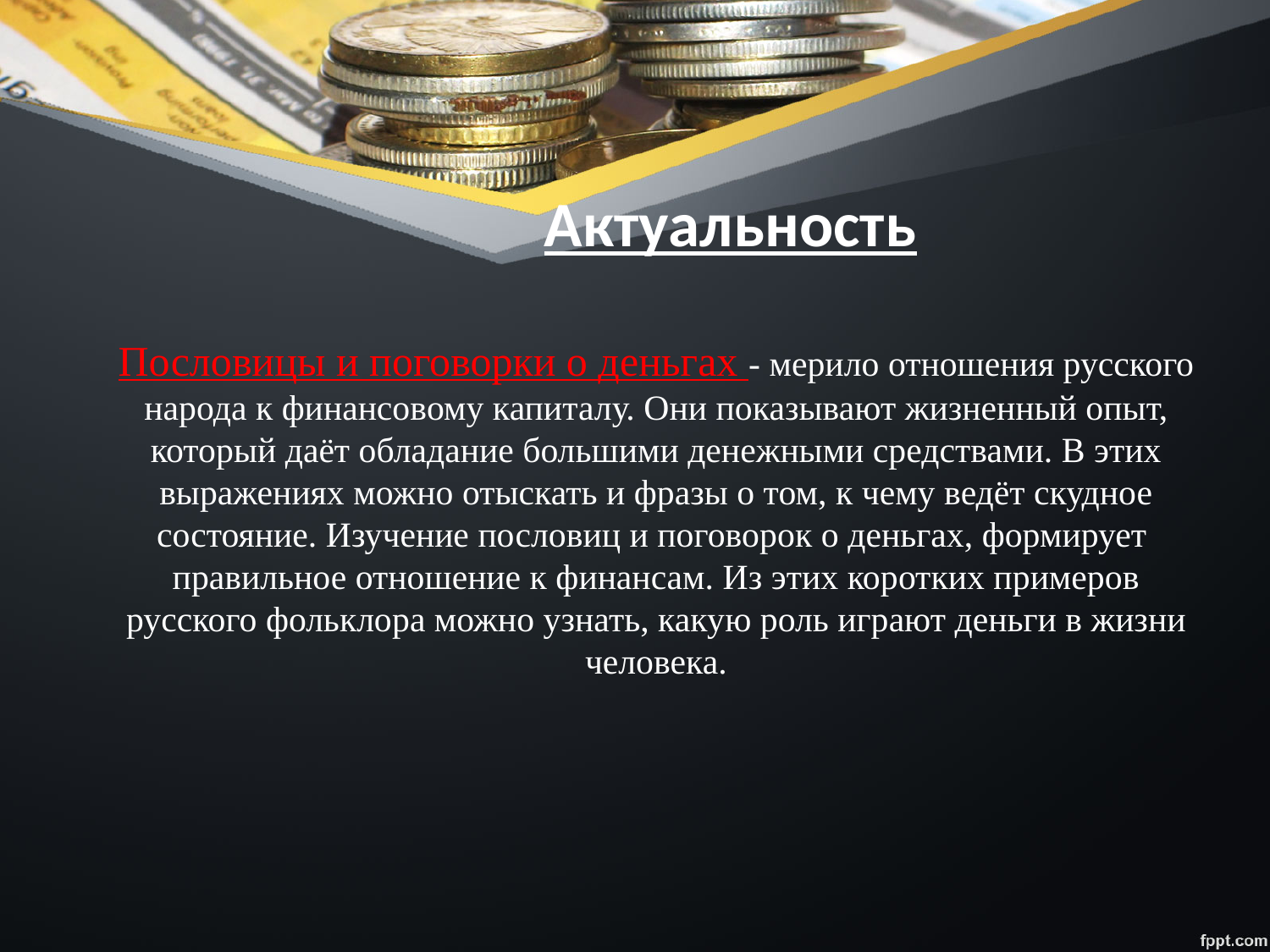

# Актуальность
Пословицы и поговорки о деньгах - мерило отношения русского народа к финансовому капиталу. Они показывают жизненный опыт, который даёт обладание большими денежными средствами. В этих выражениях можно отыскать и фразы о том, к чему ведёт скудное состояние. Изучение пословиц и поговорок о деньгах, формирует  правильное отношение к финансам. Из этих коротких примеров русского фольклора можно узнать, какую роль играют деньги в жизни человека.